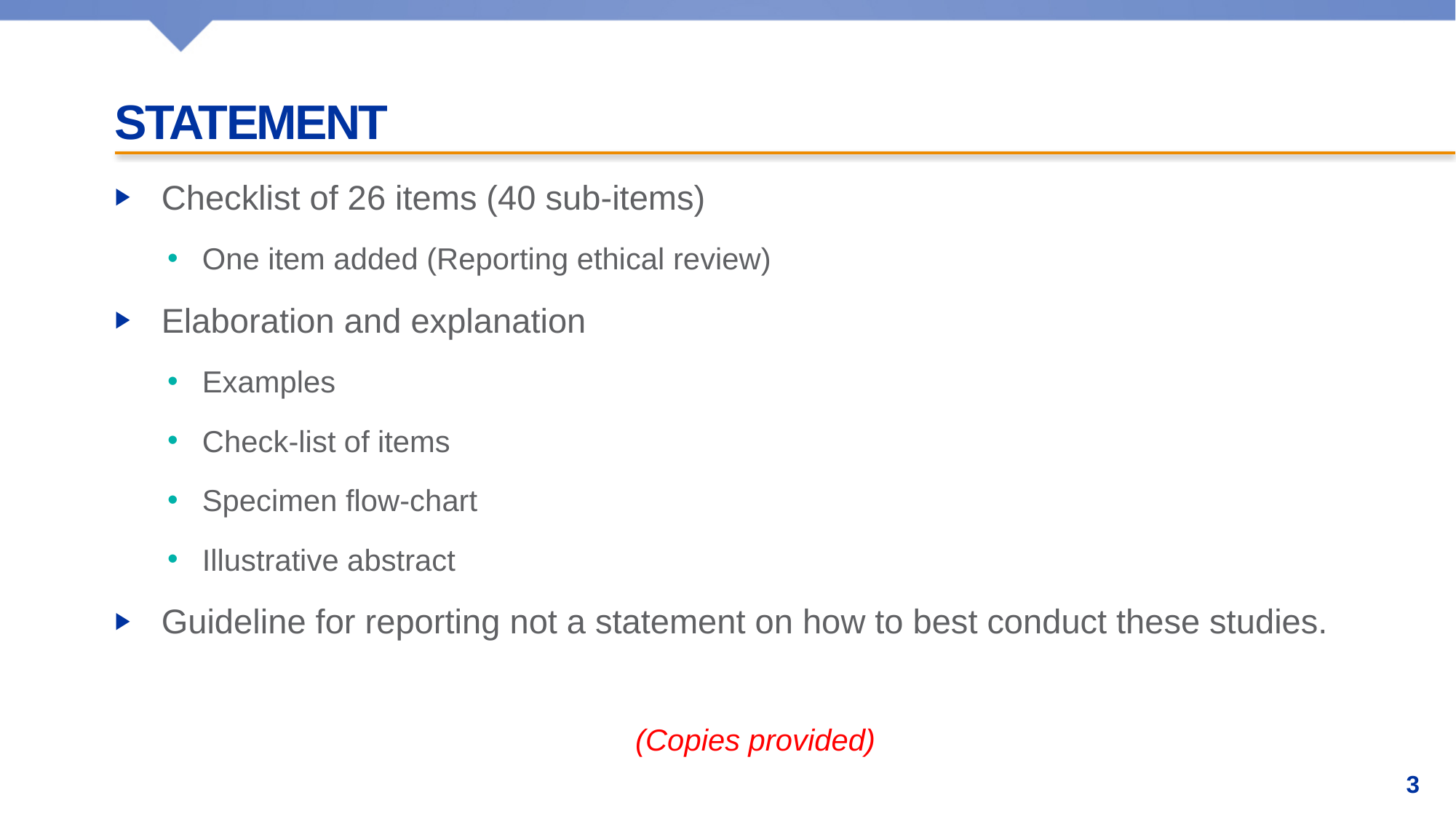

# Statement
Checklist of 26 items (40 sub-items)
One item added (Reporting ethical review)
Elaboration and explanation
Examples
Check-list of items
Specimen flow-chart
Illustrative abstract
Guideline for reporting not a statement on how to best conduct these studies.

(Copies provided)
3